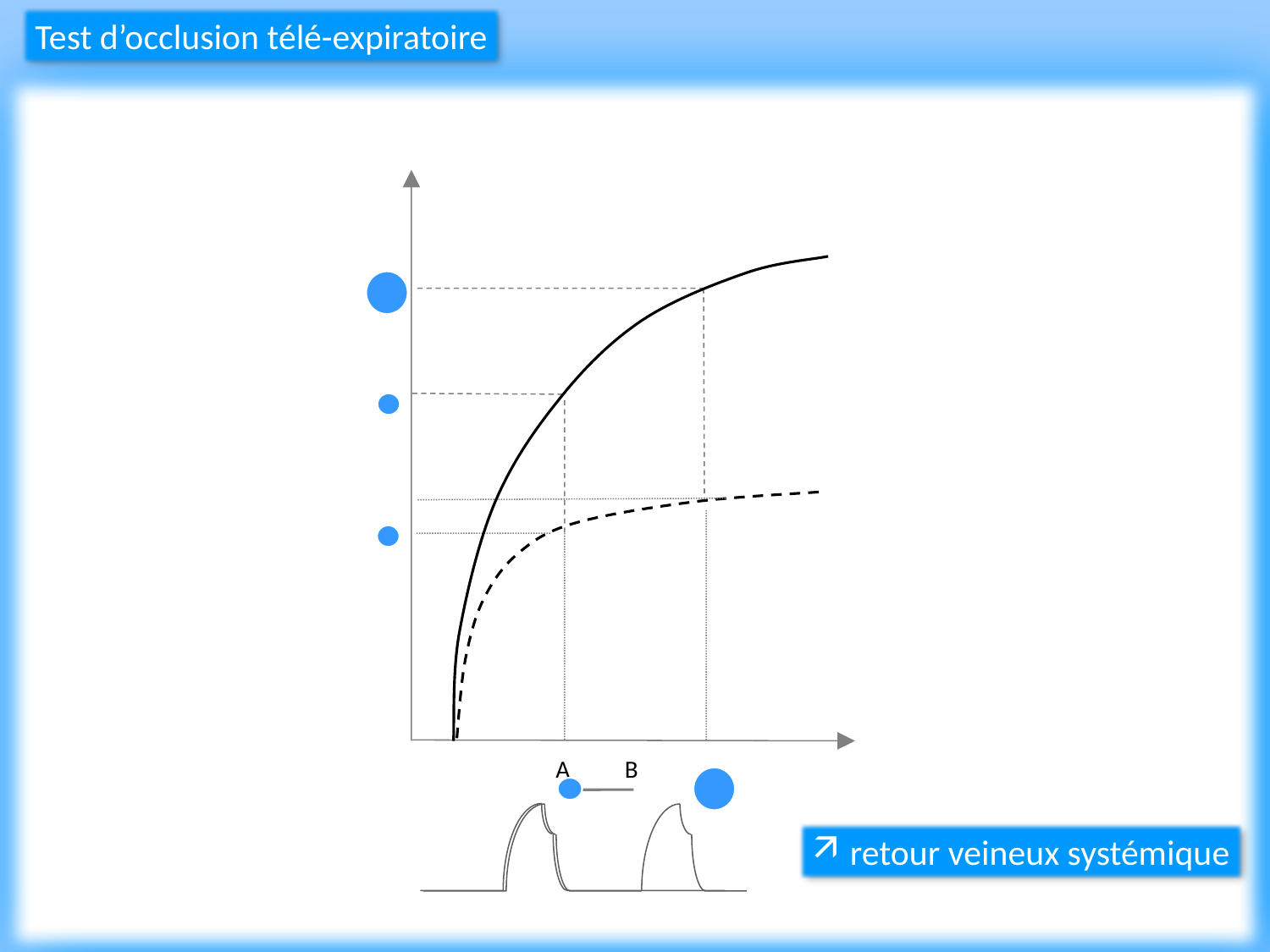

Test d’occlusion télé-expiratoire

A
B

 retour veineux systémique